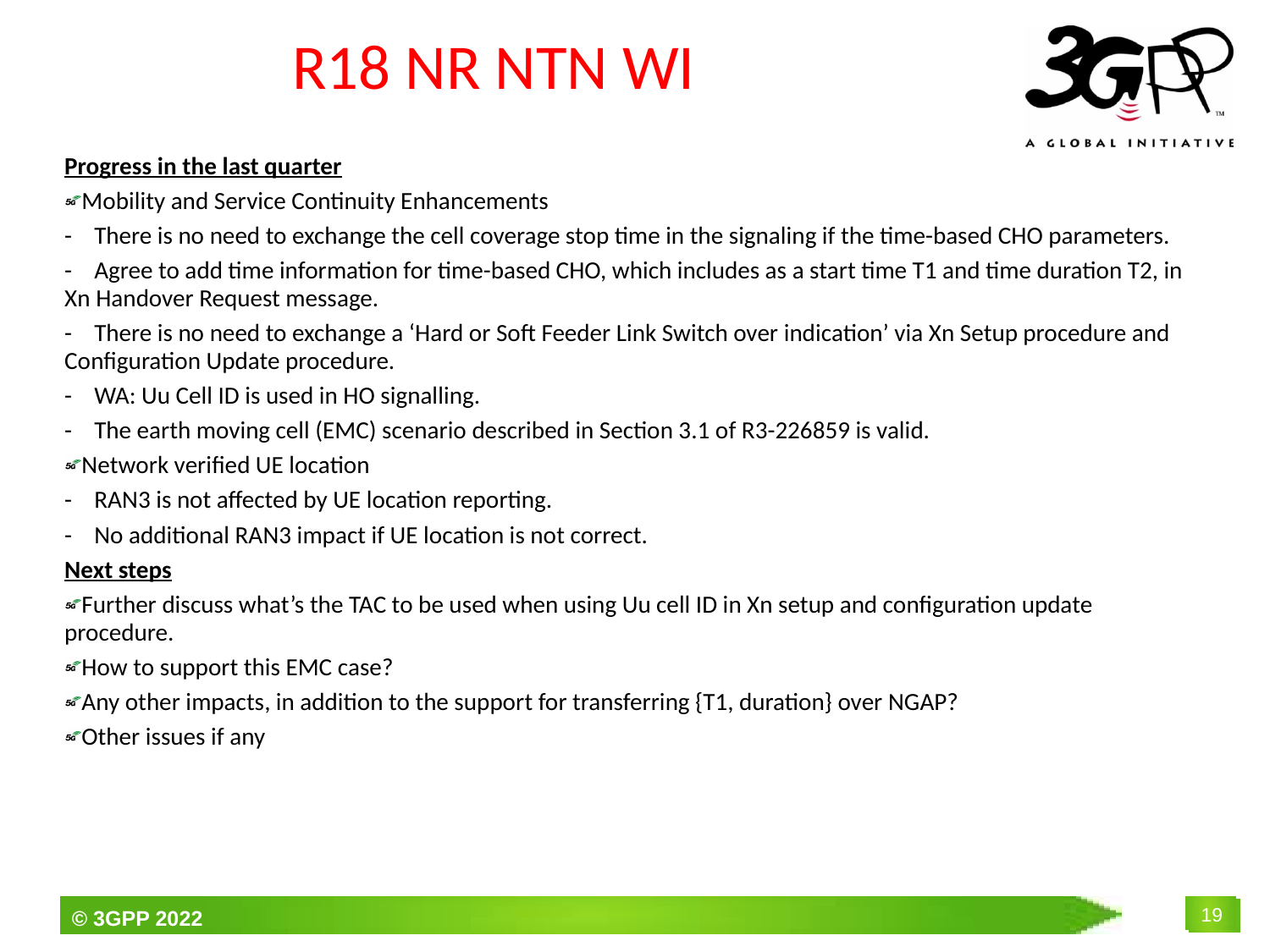

# R18 NR NTN WI
Progress in the last quarter
Mobility and Service Continuity Enhancements
-    There is no need to exchange the cell coverage stop time in the signaling if the time-based CHO parameters.
-    Agree to add time information for time-based CHO, which includes as a start time T1 and time duration T2, in Xn Handover Request message.
-    There is no need to exchange a ‘Hard or Soft Feeder Link Switch over indication’ via Xn Setup procedure and Configuration Update procedure.
-    WA: Uu Cell ID is used in HO signalling.
-    The earth moving cell (EMC) scenario described in Section 3.1 of R3-226859 is valid.
Network verified UE location
-    RAN3 is not affected by UE location reporting.
-    No additional RAN3 impact if UE location is not correct.
Next steps
Further discuss what’s the TAC to be used when using Uu cell ID in Xn setup and configuration update procedure.
How to support this EMC case?
Any other impacts, in addition to the support for transferring {T1, duration} over NGAP?
Other issues if any

19